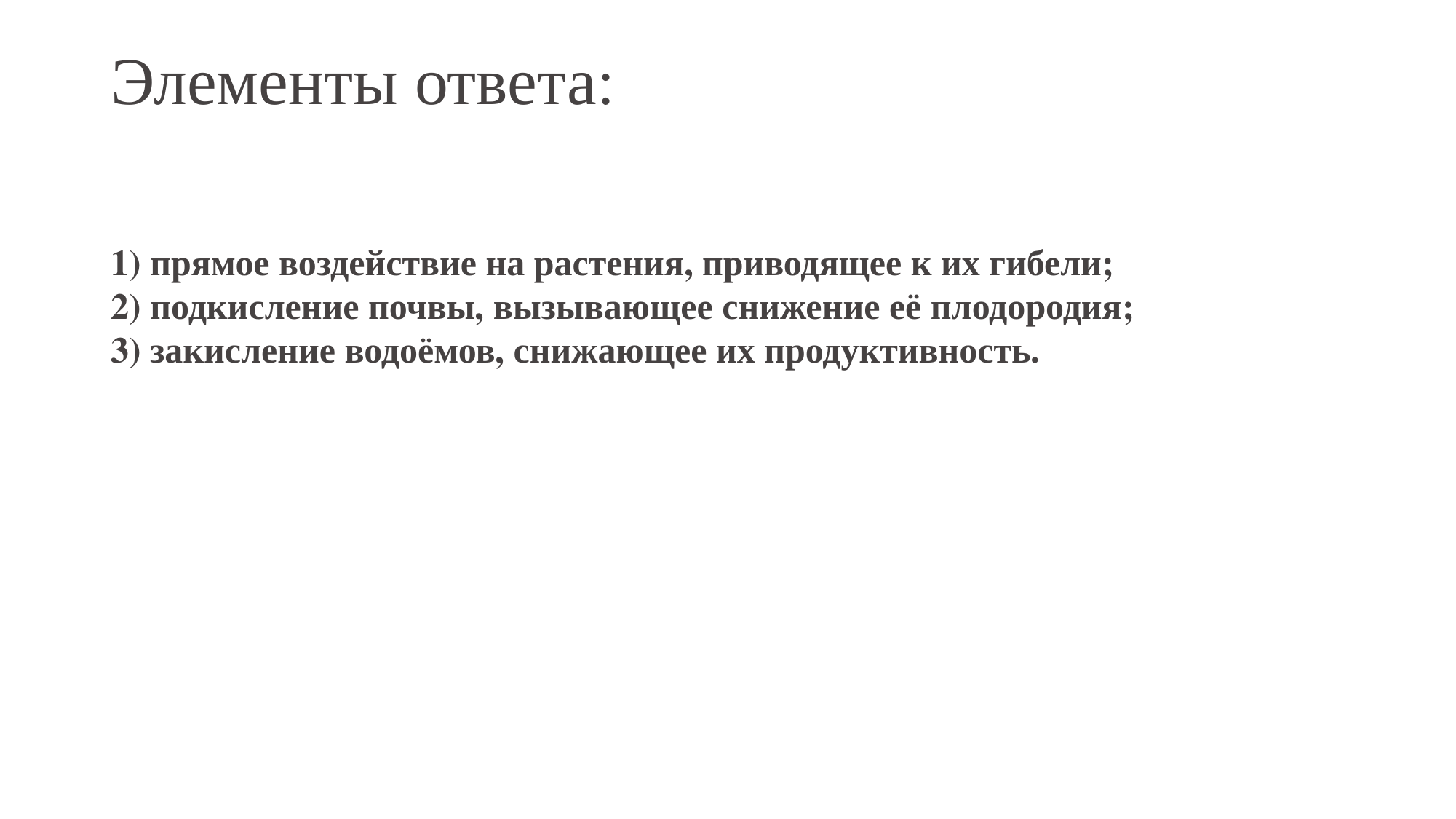

# Элементы ответа:

1) прямое воздействие на растения, приводящее к их гибели;
2) подкисление почвы, вызывающее снижение её плодородия;
3) закисление водоёмов, снижающее их продуктивность.